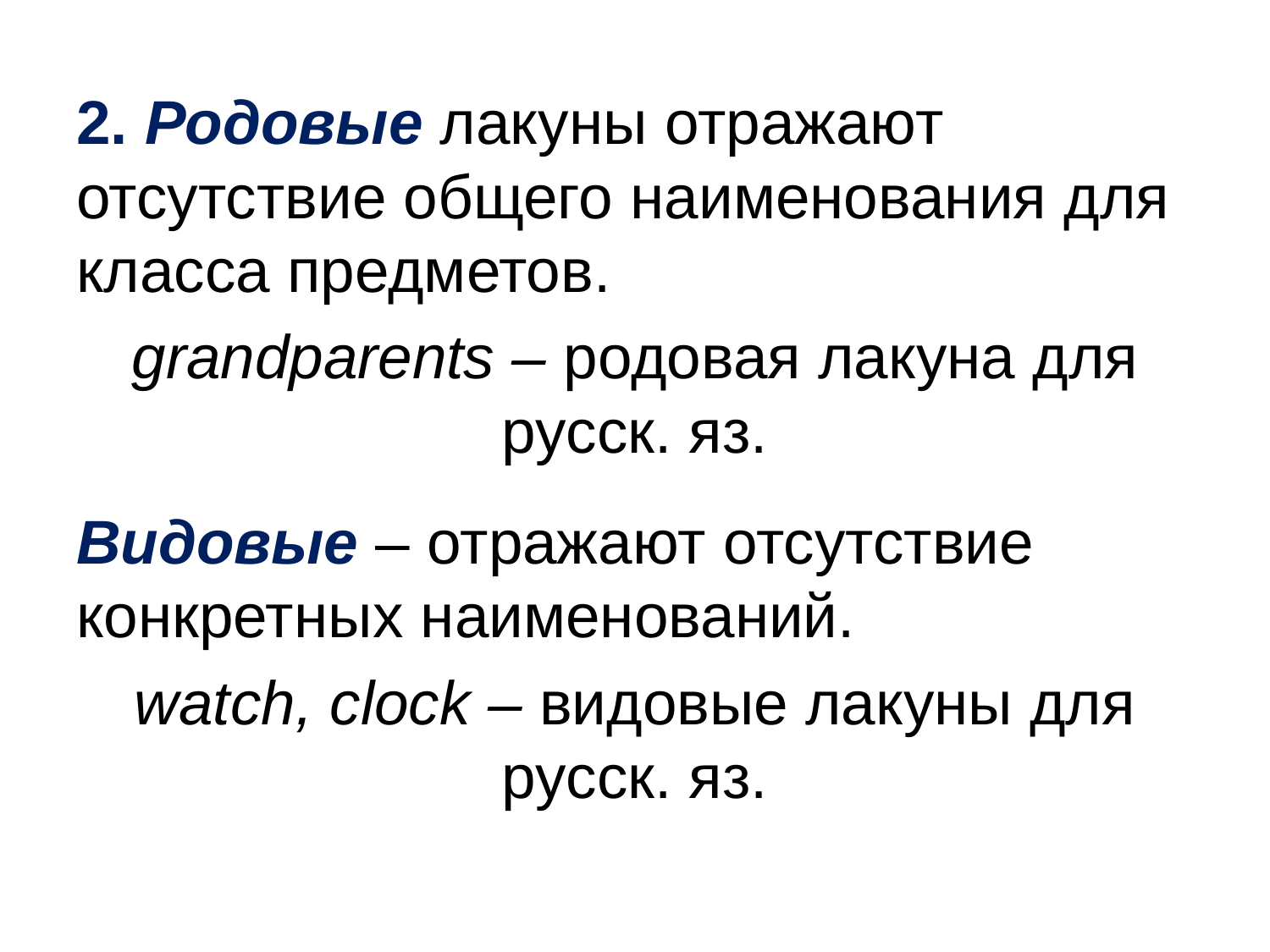

2. Родовые лакуны отражают отсутствие общего наименования для класса предметов.
grandparents – родовая лакуна для русск. яз.

Видовые – отражают отсутствие конкретных наименований.
watch, clock – видовые лакуны для русск. яз.